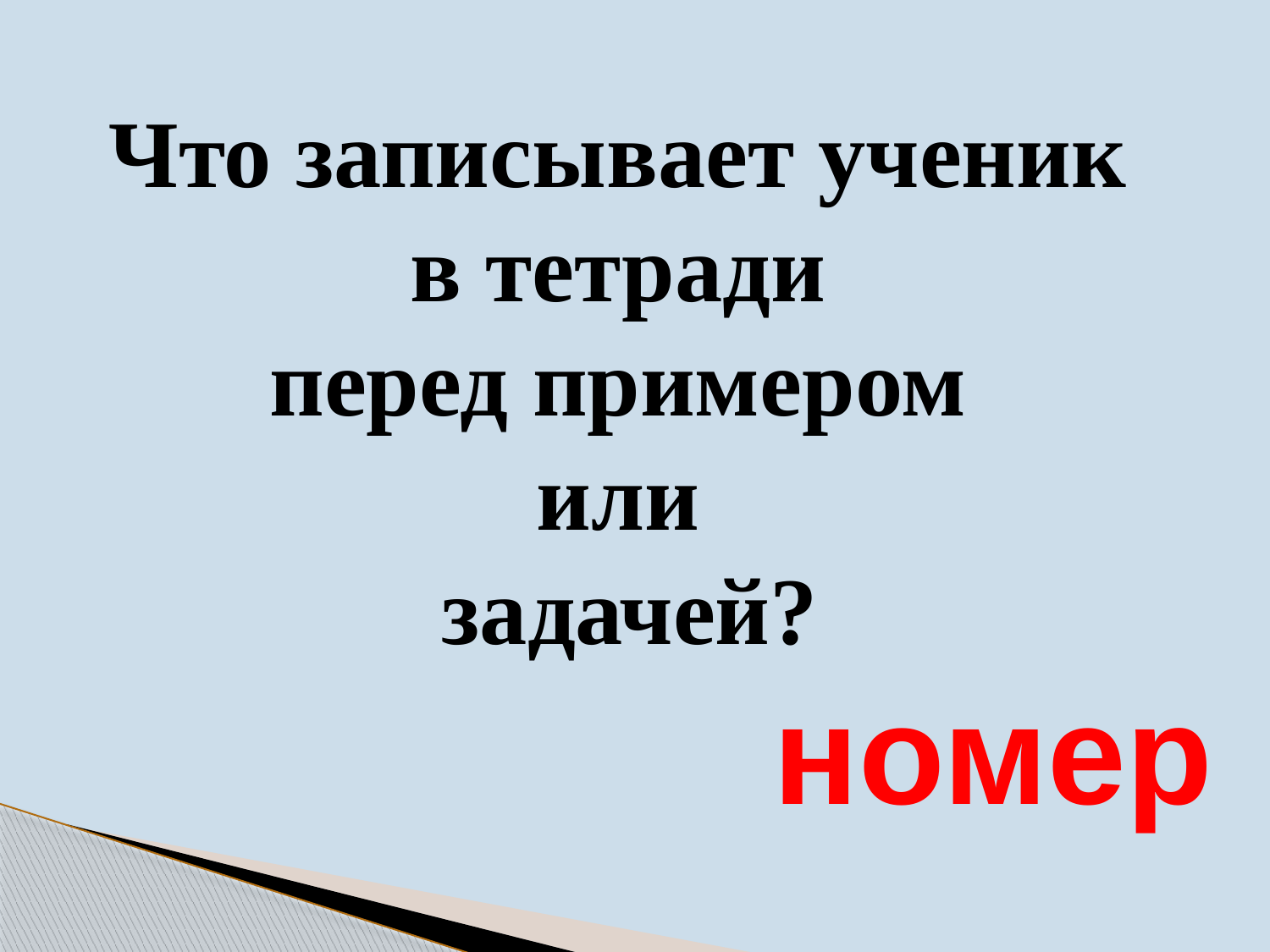

Что записывает ученик
в тетради
перед примером
или
задачей?
номер